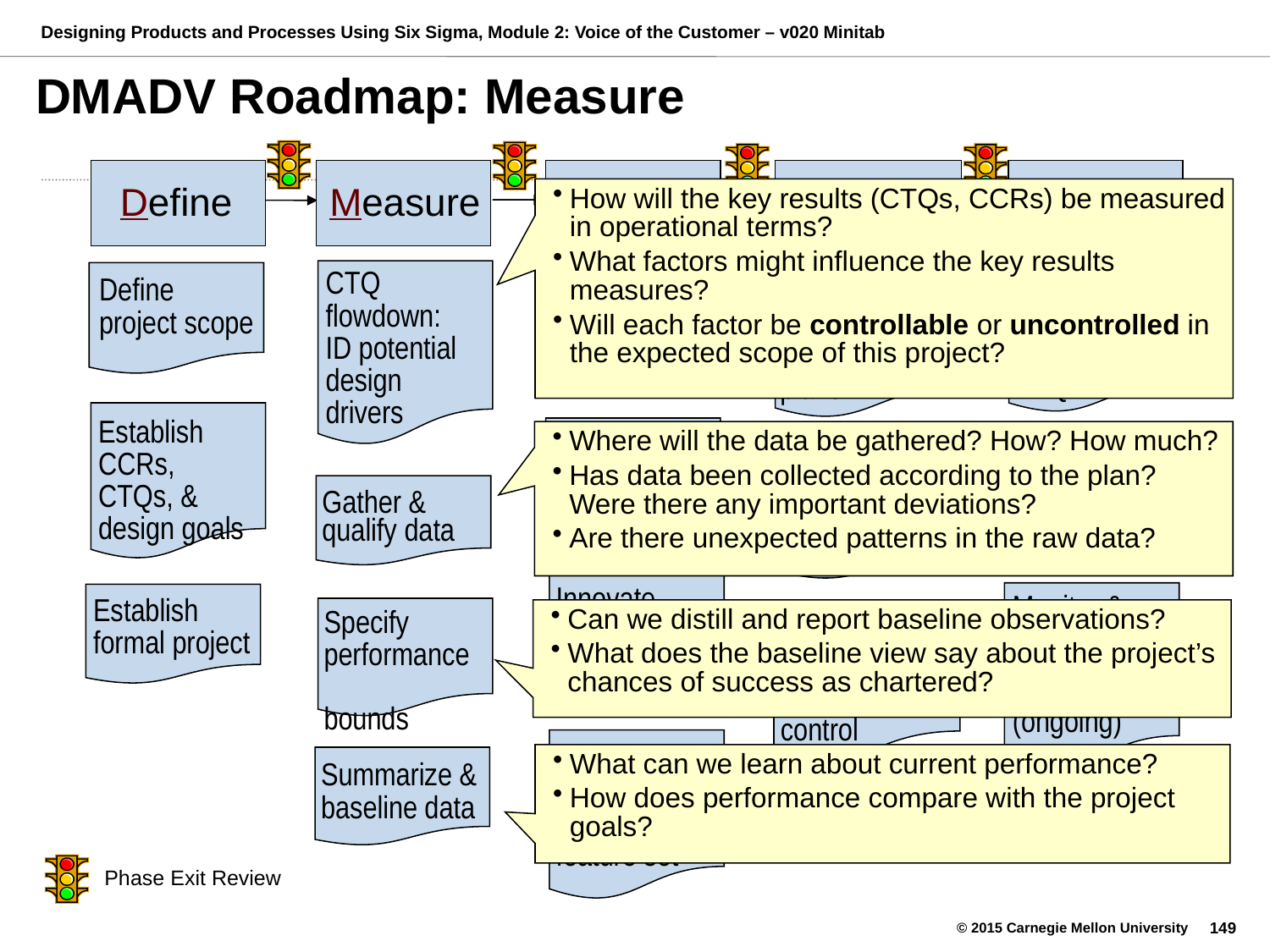

# DMADV Roadmap: Measure

Design
Define
Measure
Analyze
Verify
How will the key results (CTQs, CCRs) be measured in operational terms?
What factors might influence the key results measures?
Will each factor be controllable or uncontrolled in the expected scope of this project?

CTQ flowdown:
ID potential
design drivers
Verify system  performance;
demonstrate CTQs

Define project scope

Explore data; model design dynamics

Match
design & implementation plans

Establish CCRs, CTQs, &  design goals
Focus on significant design drivers

Where will the data be gathered? How? How much?
Has data been collected according to the plan?  Were there any important deviations?
Are there unexpected patterns in the raw data?

Reduce
design & integration risk
Deliver new design

Gather & qualify data

Innovate
design
alternatives
Establish formal project

Monitor & learn from users’ experiences (ongoing)
Specify
performance
bounds

Can we distill and report baseline observations?
What does the baseline view say about the project’s chances of success as chartered?
Deliver features using closed loop control

Select best
architecture,
design, &
feature set
What can we learn about current performance?
How does performance compare with the project goals?

Summarize & baseline data

Phase Exit Review